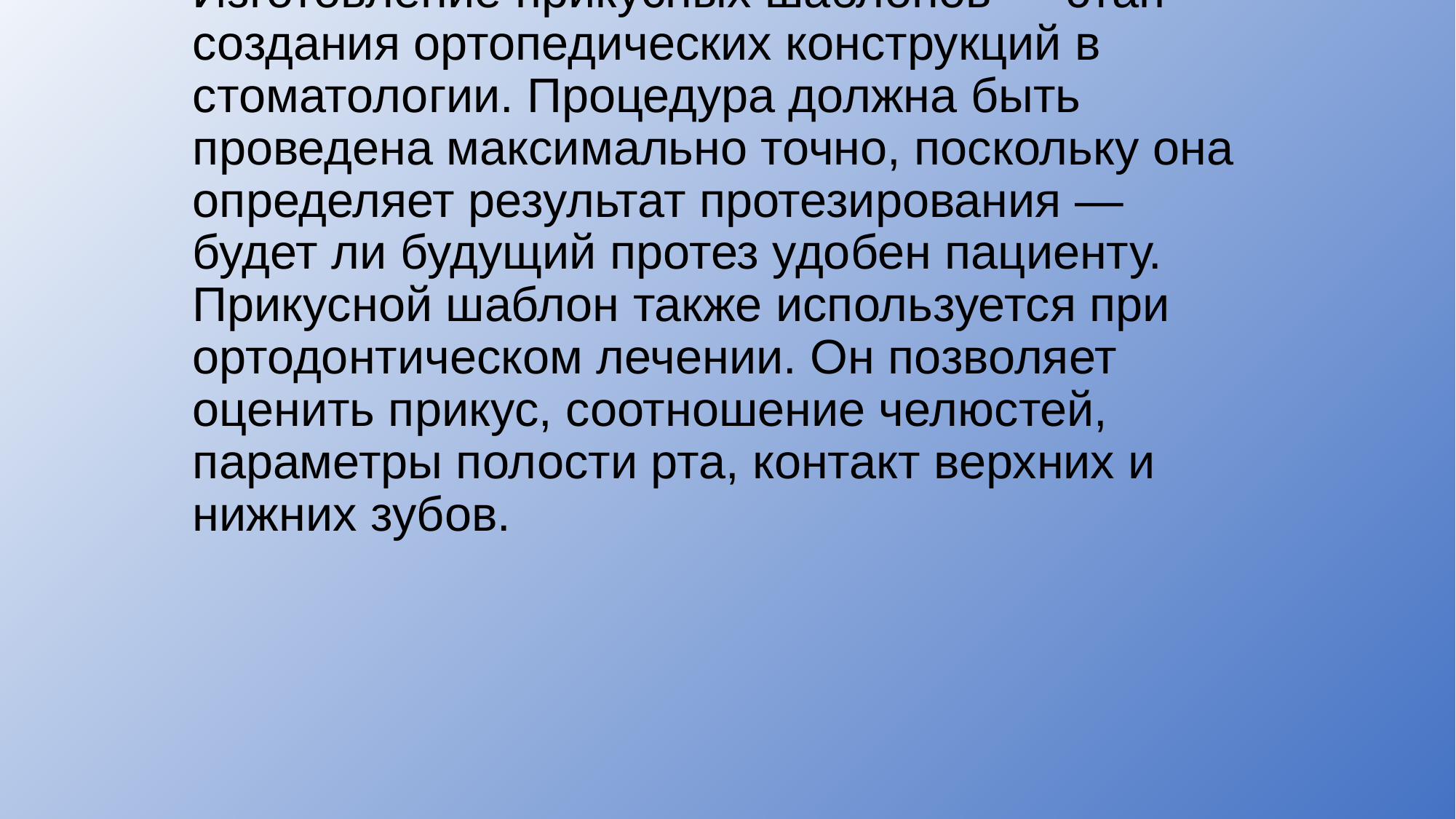

# Изготовление прикусных шаблонов — этап создания ортопедических конструкций в стоматологии. Процедура должна быть проведена максимально точно, поскольку она определяет результат протезирования — будет ли будущий протез удобен пациенту. Прикусной шаблон также используется при ортодонтическом лечении. Он позволяет оценить прикус, соотношение челюстей, параметры полости рта, контакт верхних и нижних зубов.